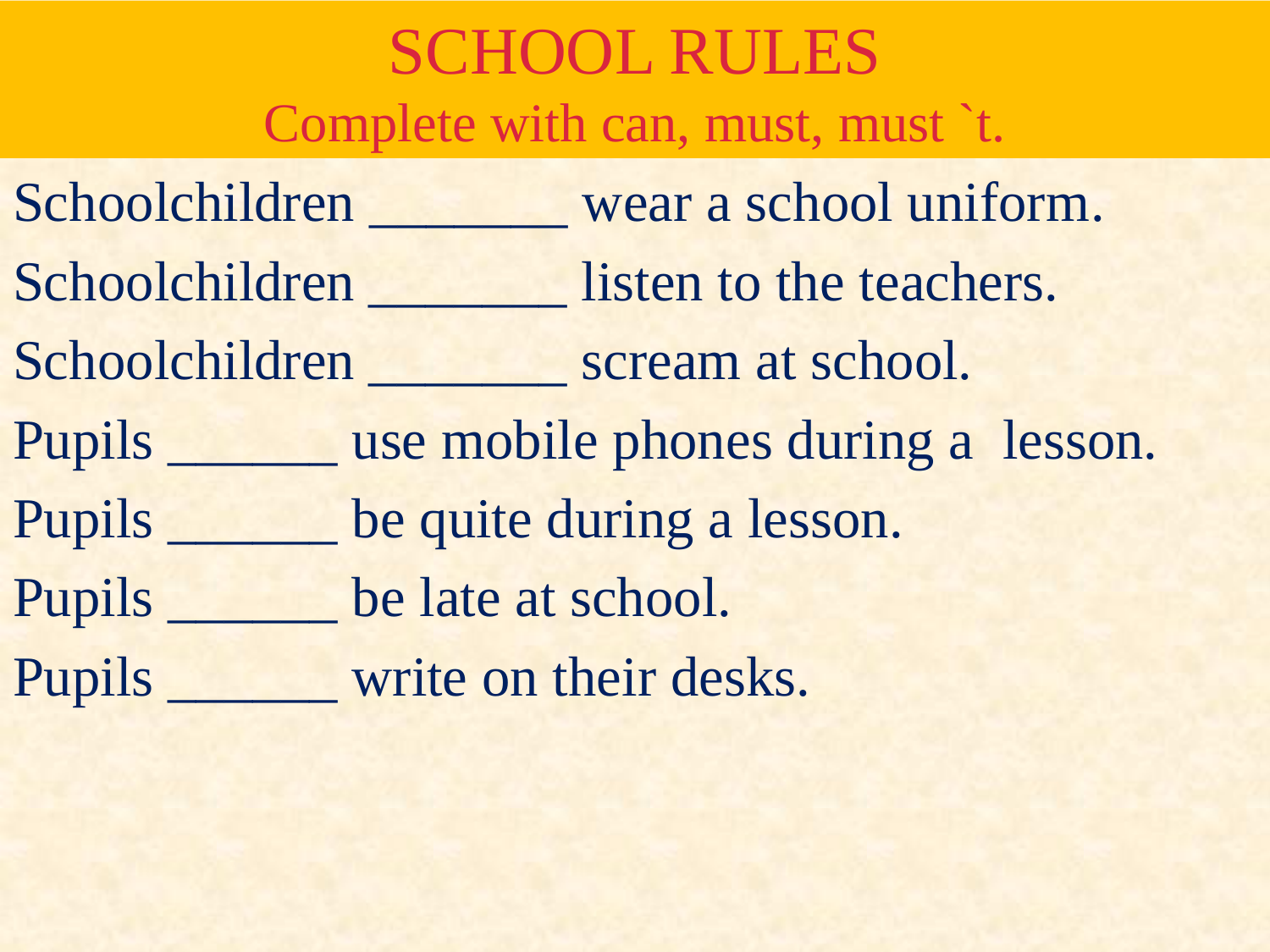

# SCHOOL RULES Complete with can, must, must `t.
Schoolchildren _______ wear a school uniform.
Schoolchildren _______ listen to the teachers.
Schoolchildren _______ scream at school.
Pupils ______ use mobile phones during a  lesson.
Pupils ______ be quite during a lesson.
Pupils ______ be late at school.
Pupils ______ write on their desks.